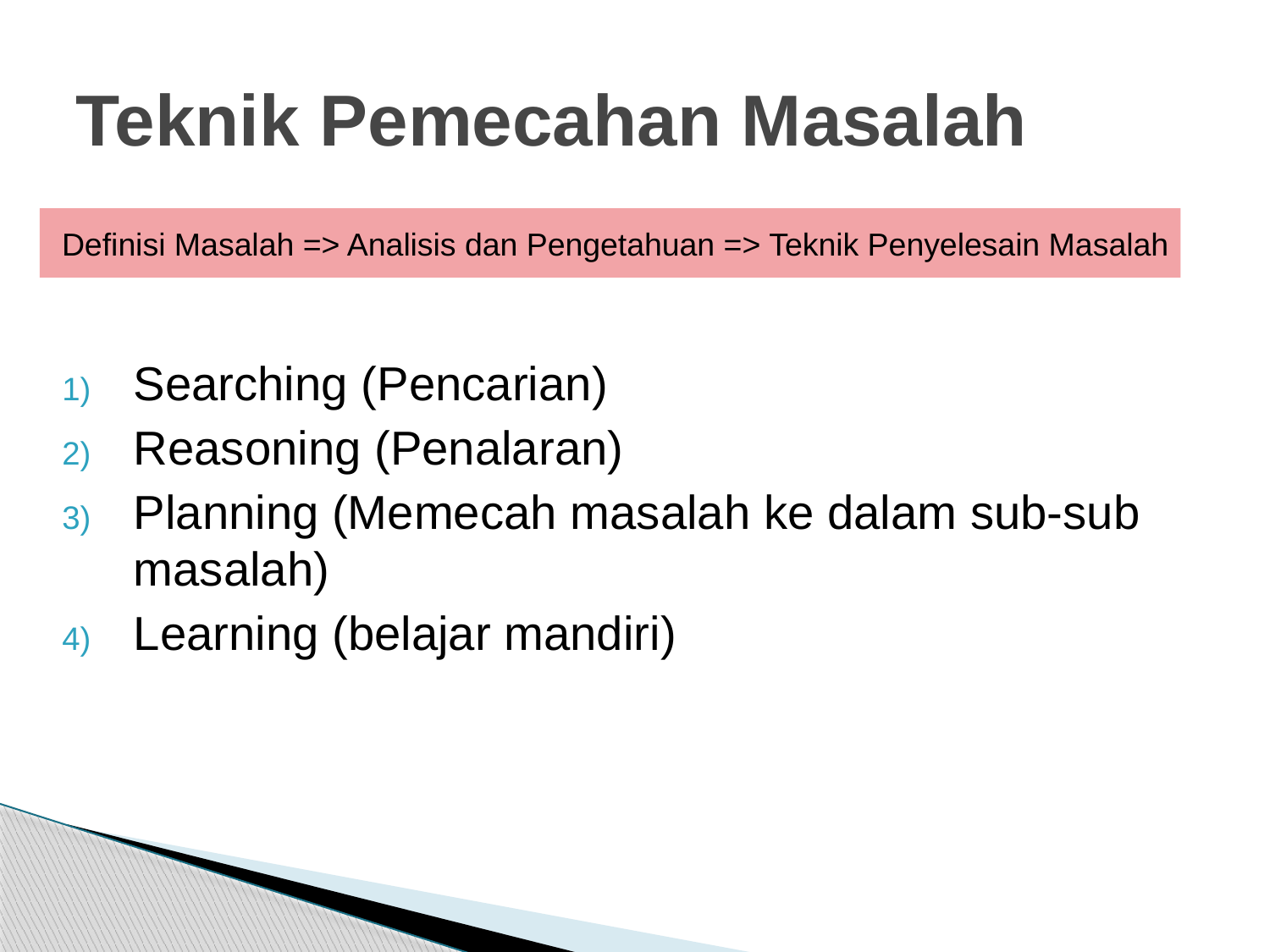

# Teknik Pemecahan Masalah

Definisi Masalah => Analisis dan Pengetahuan => Teknik Penyelesain Masalah
Searching (Pencarian)
Reasoning (Penalaran)
Planning (Memecah masalah ke dalam sub-sub masalah)
Learning (belajar mandiri)